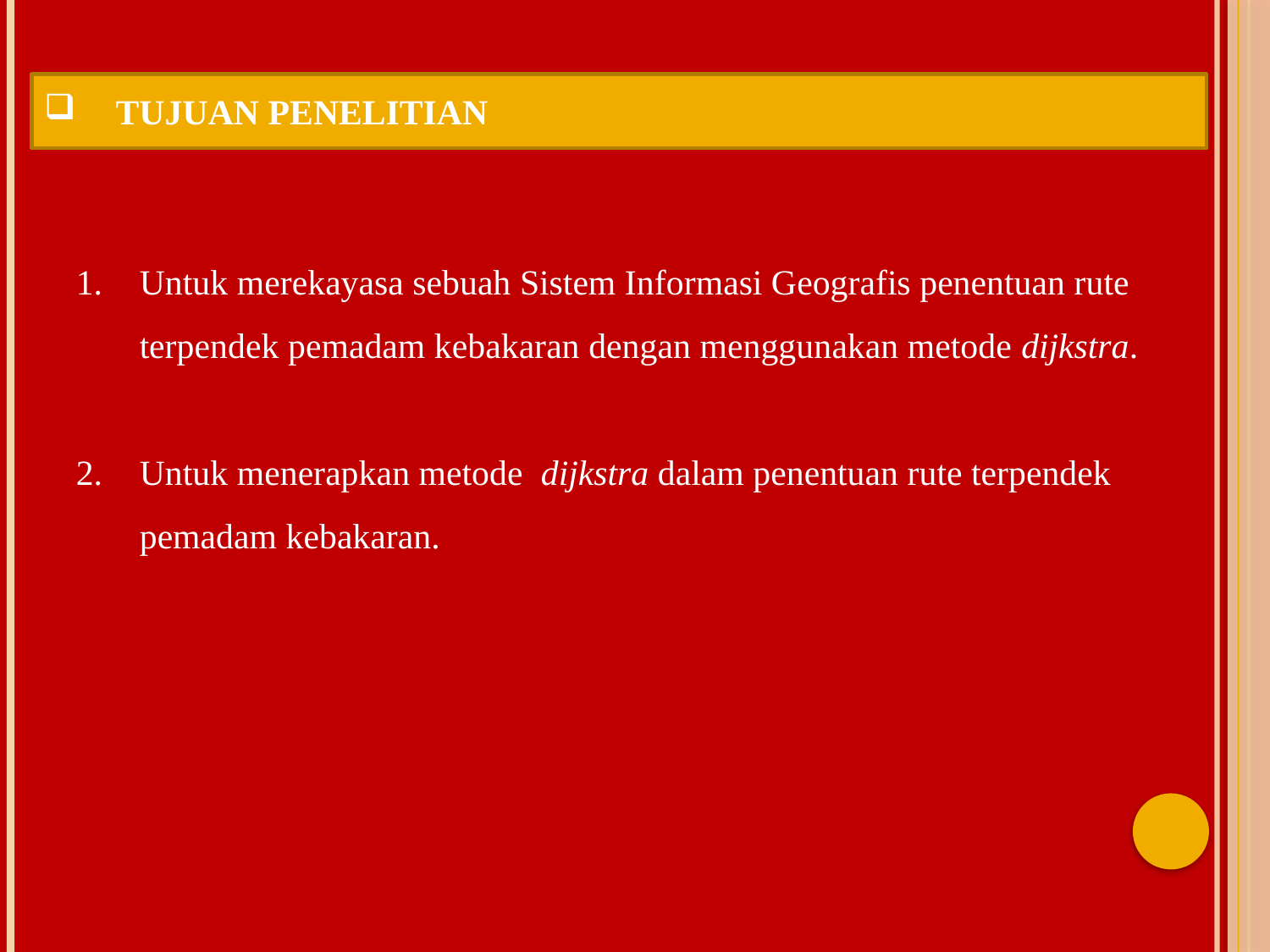

TUJUAN PENELITIAN

Untuk merekayasa sebuah Sistem Informasi Geografis penentuan rute terpendek pemadam kebakaran dengan menggunakan metode dijkstra.

Untuk menerapkan metode  dijkstra dalam penentuan rute terpendek pemadam kebakaran.